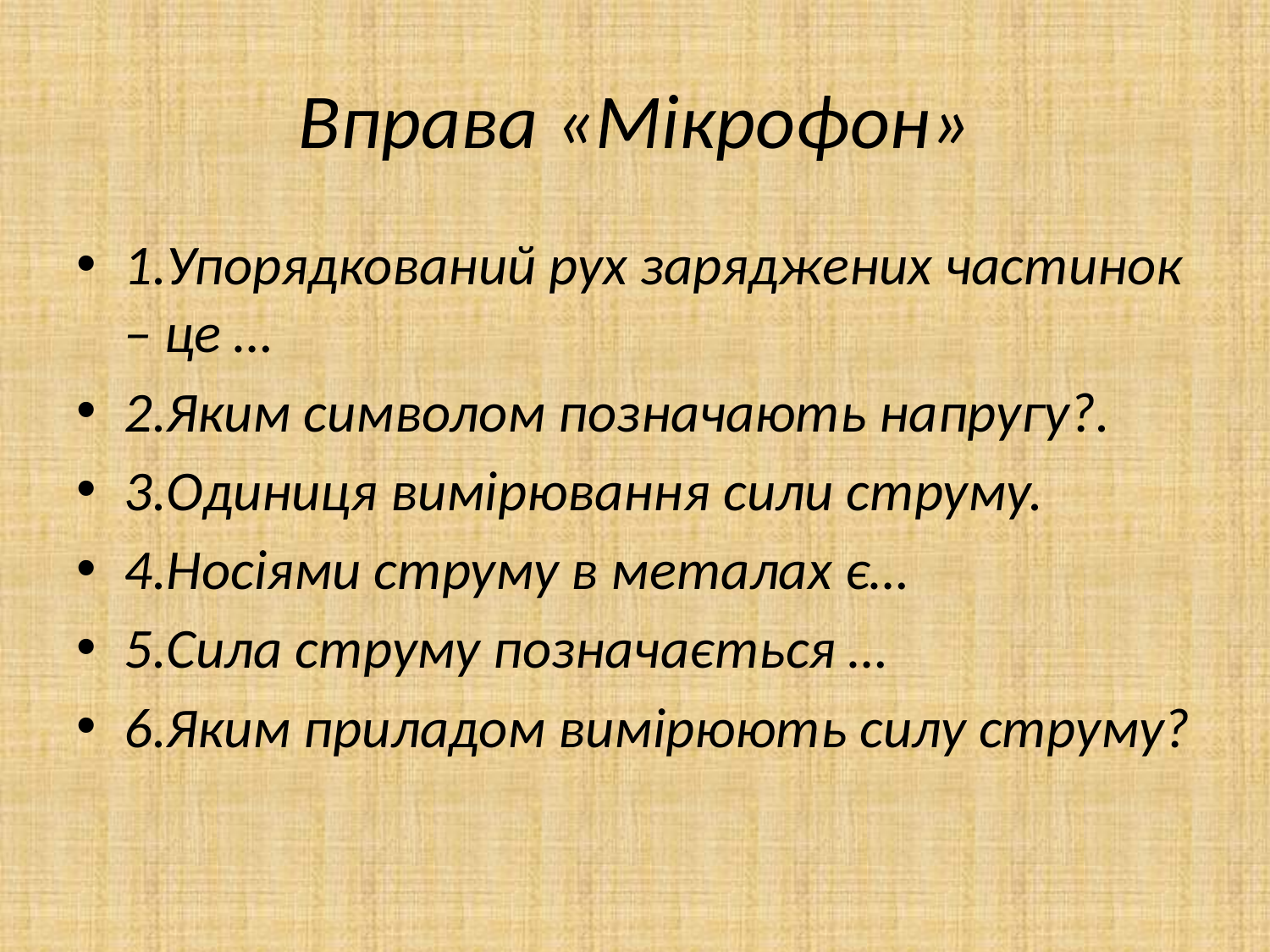

# Вправа «Мікрофон»
1.Упорядкований рух заряджених частинок – це …
2.Яким символом позначають напругу?.
3.Одиниця вимірювання сили струму.
4.Носіями струму в металах є…
5.Сила струму позначається …
6.Яким приладом вимірюють силу струму?